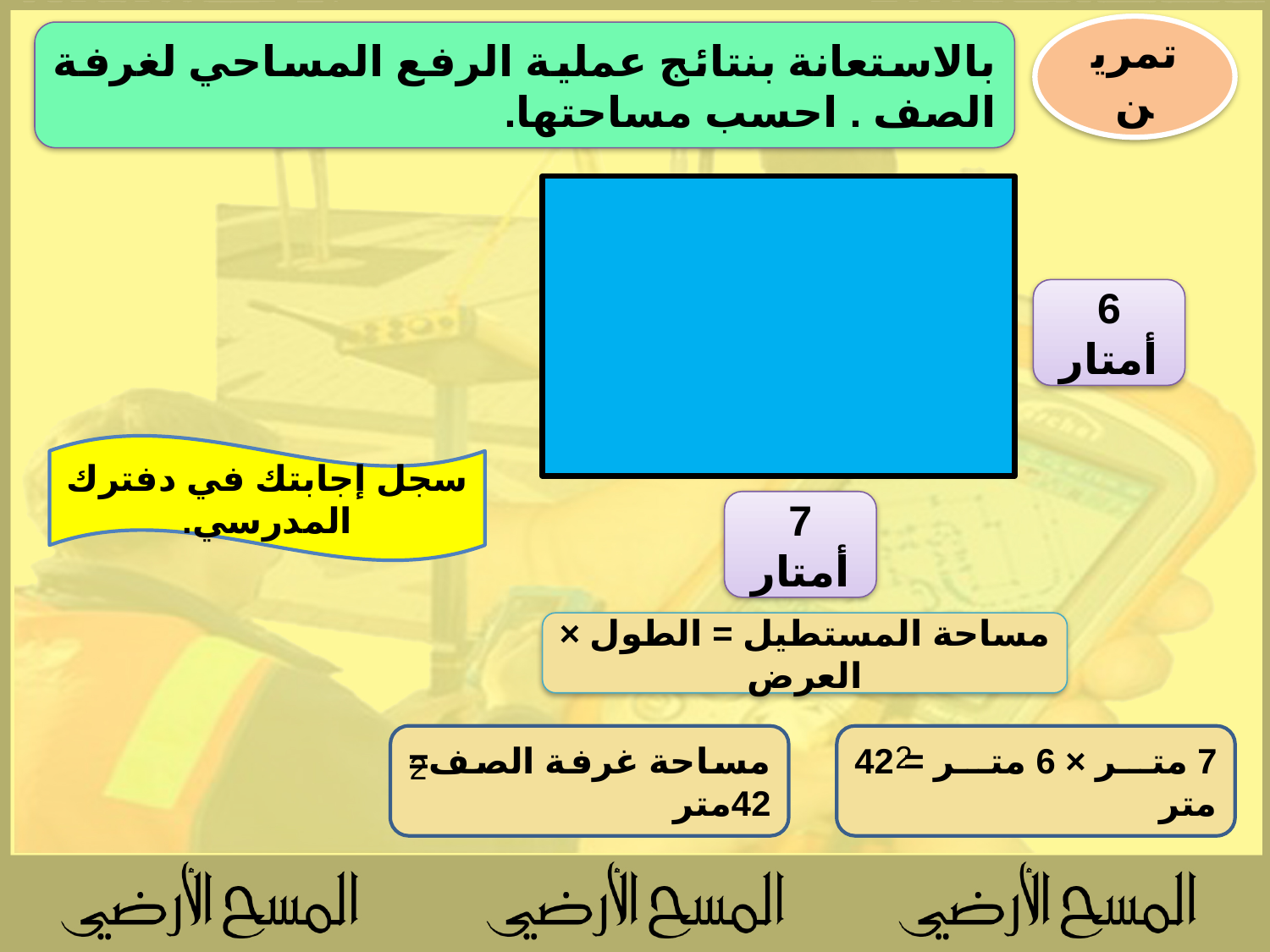

تمرين
بالاستعانة بنتائج عملية الرفع المساحي لغرفة الصف . احسب مساحتها.

6 أمتار
سجل إجابتك في دفترك المدرسي.
7 أمتار
مساحة المستطيل = الطول × العرض
مساحة غرفة الصف= 42متر
2
7 متر × 6 متر = 42 متر
2